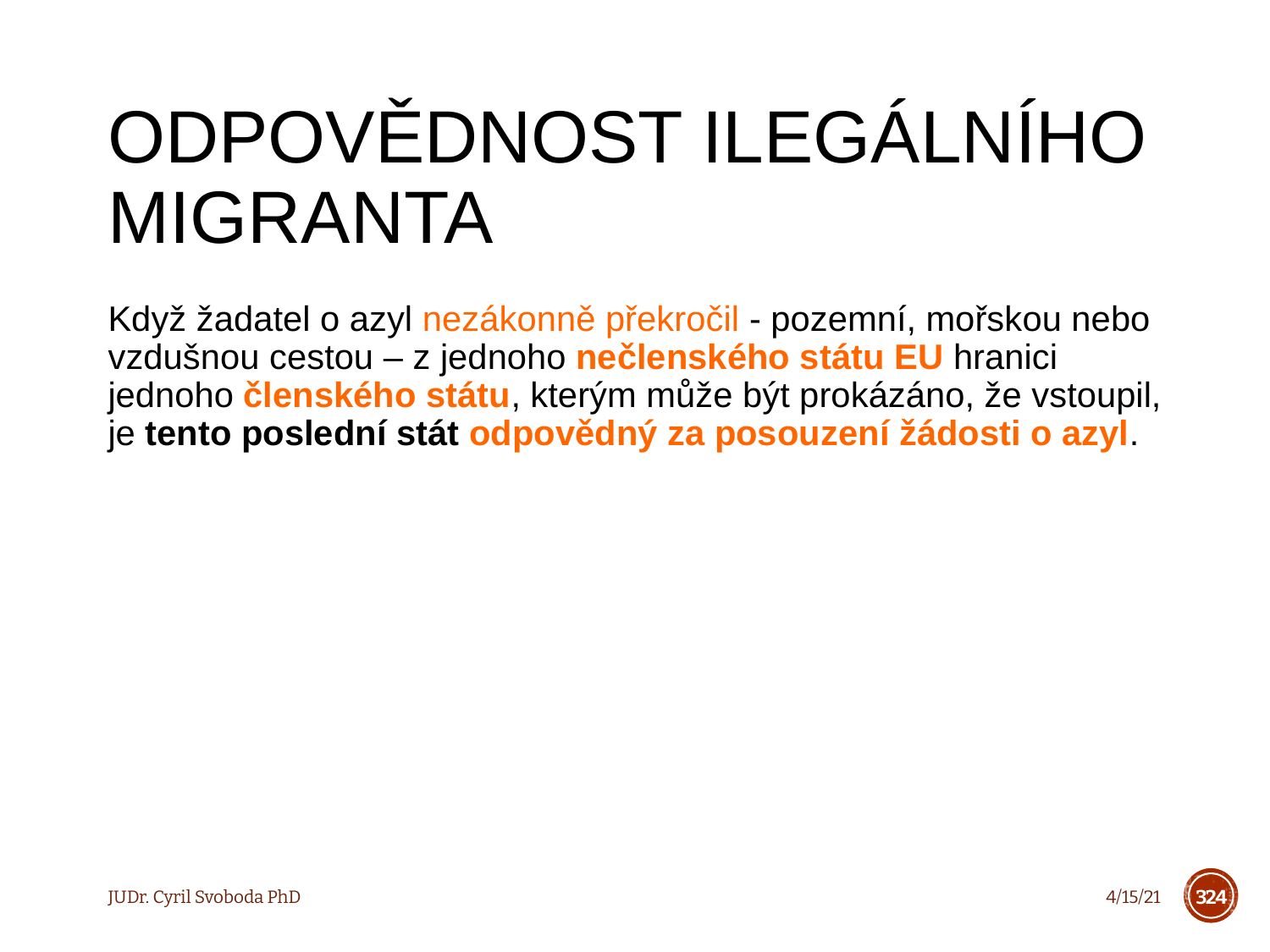

# Odpovědnost ilegálního migranta
Když žadatel o azyl nezákonně překročil - pozemní, mořskou nebo vzdušnou cestou – z jednoho nečlenského státu EU hranici jednoho členského státu, kterým může být prokázáno, že vstoupil, je tento poslední stát odpovědný za posouzení žádosti o azyl.
JUDr. Cyril Svoboda PhD
4/15/21
324